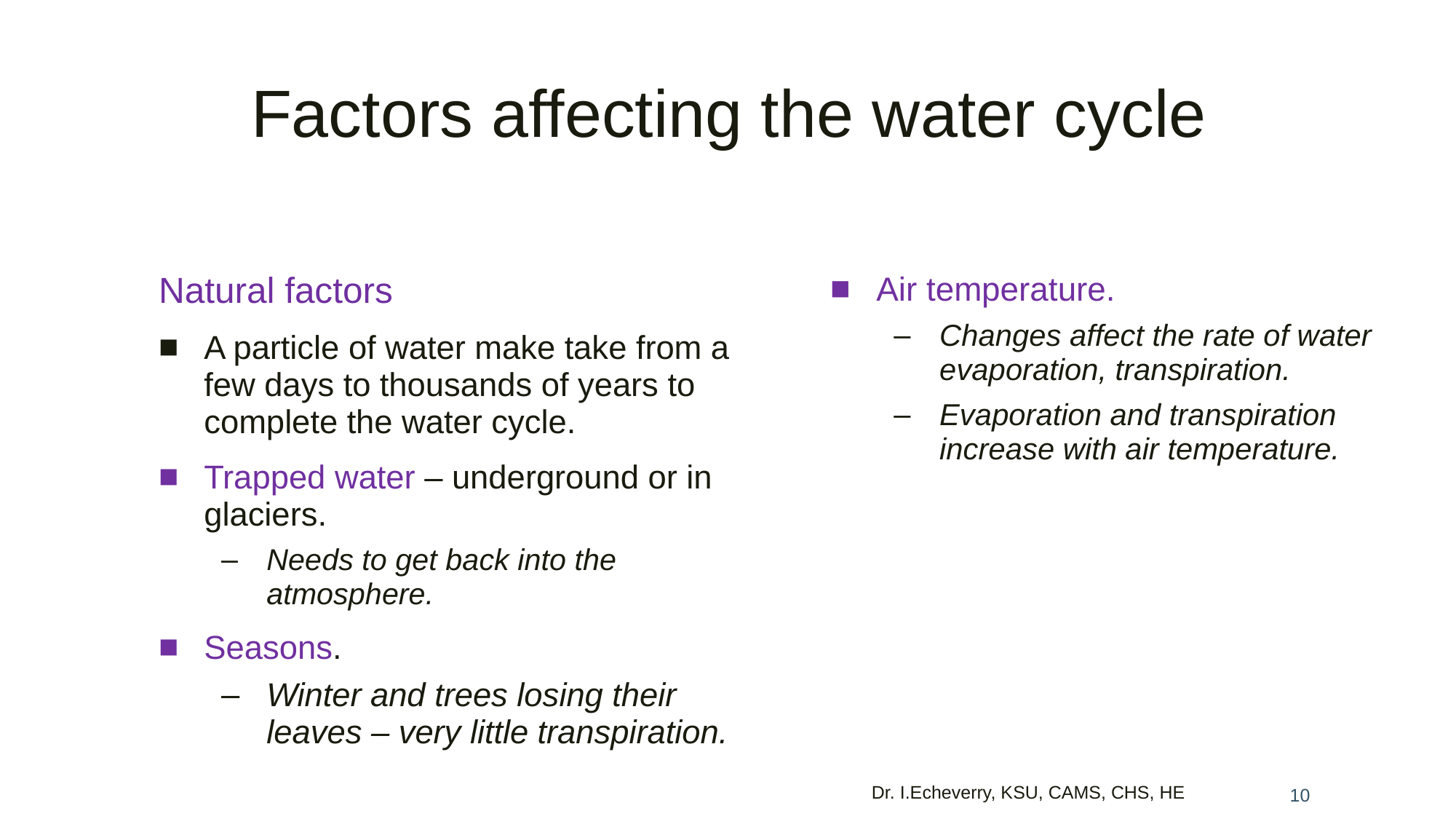

# Factors affecting the water cycle
Natural factors
A particle of water make take from a few days to thousands of years to complete the water cycle.
Trapped water – underground or in glaciers.
Needs to get back into the atmosphere.
Seasons.
Winter and trees losing their leaves – very little transpiration.
Air temperature.
Changes affect the rate of water evaporation, transpiration.
Evaporation and transpiration increase with air temperature.
Dr. I.Echeverry, KSU, CAMS, CHS, HE
10